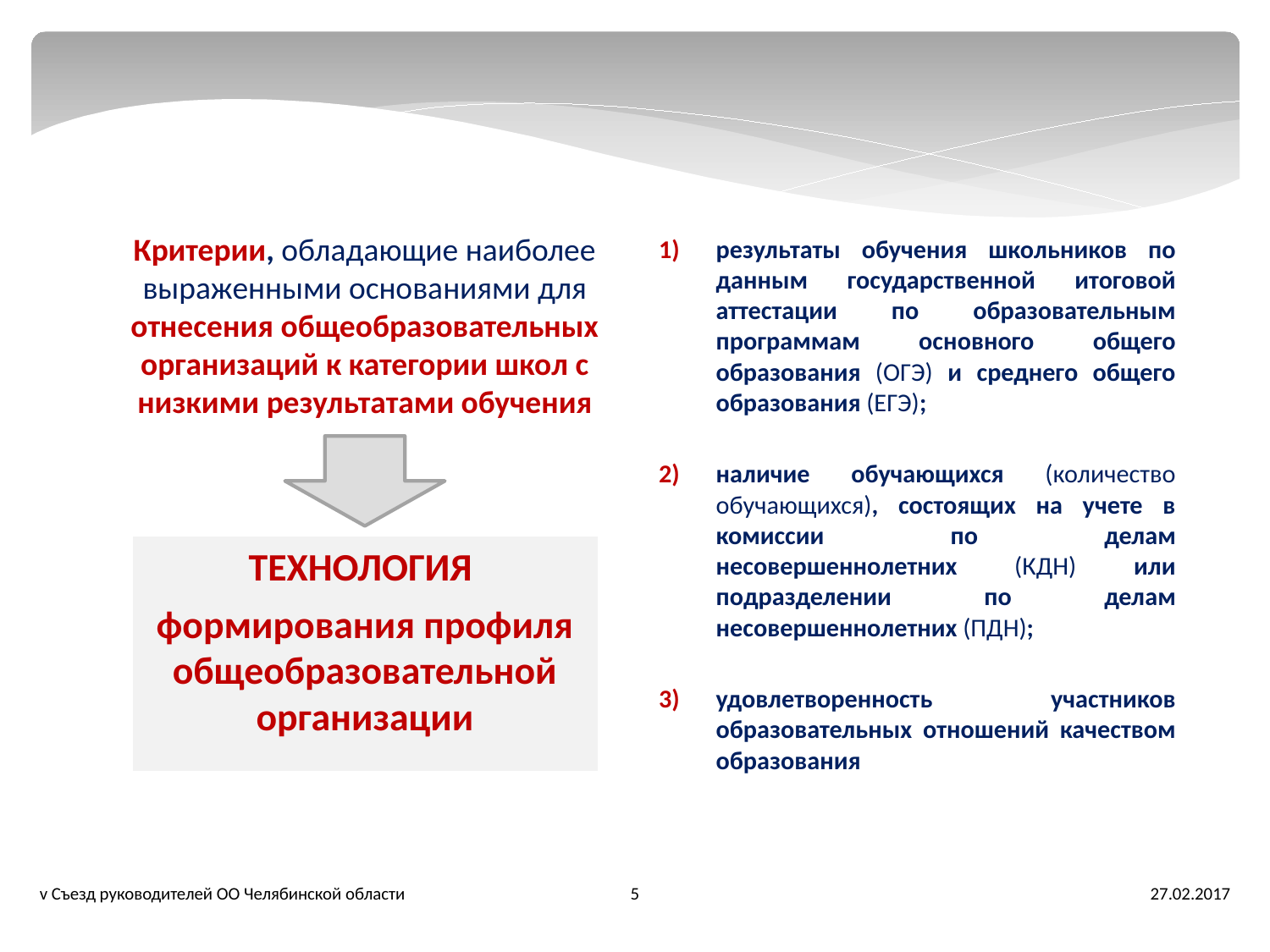

# Критерии, обладающие наиболее выраженными основаниями для отнесения общеобразовательных организаций к категории школ с низкими результатами обучения
результаты обучения школьников по данным государственной итоговой аттестации по образовательным программам основного общего образования (ОГЭ) и среднего общего образования (ЕГЭ);

наличие обучающихся (количество обучающихся), состоящих на учете в комиссии по делам несовершеннолетних (КДН) или подразделении по делам несовершеннолетних (ПДН);

удовлетворенность участников образовательных отношений качеством образования

ТЕХНОЛОГИЯ
формирования профиля общеобразовательной организации
5
v Съезд руководителей ОО Челябинской области
27.02.2017